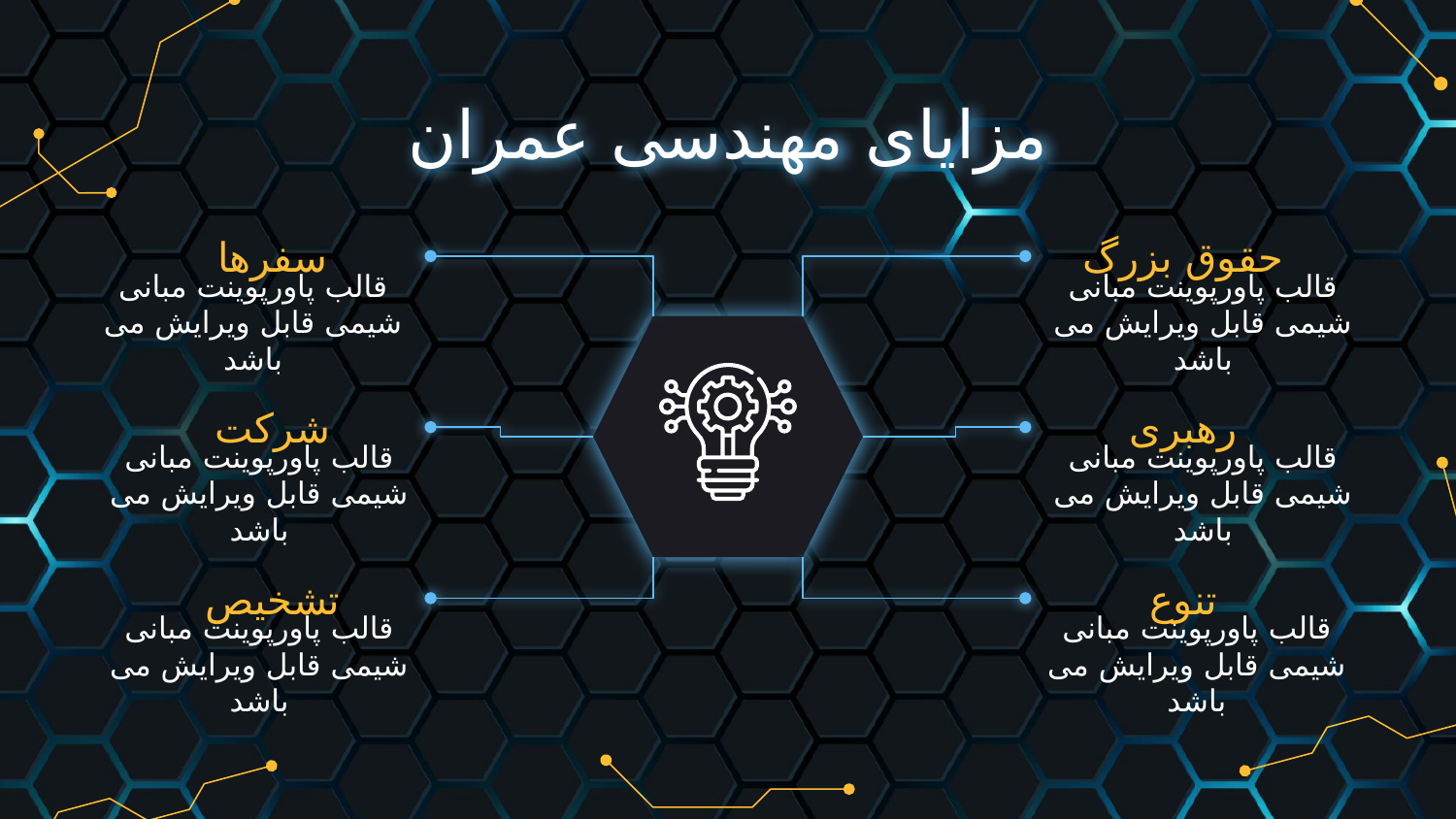

# مزایای مهندسی عمران
سفرها
حقوق بزرگ
قالب پاورپوینت مبانی شیمی قابل ویرایش می باشد
قالب پاورپوینت مبانی شیمی قابل ویرایش می باشد

شرکت
رهبری
قالب پاورپوینت مبانی شیمی قابل ویرایش می باشد
قالب پاورپوینت مبانی شیمی قابل ویرایش می باشد
تشخیص
تنوع
قالب پاورپوینت مبانی شیمی قابل ویرایش می باشد
قالب پاورپوینت مبانی شیمی قابل ویرایش می باشد